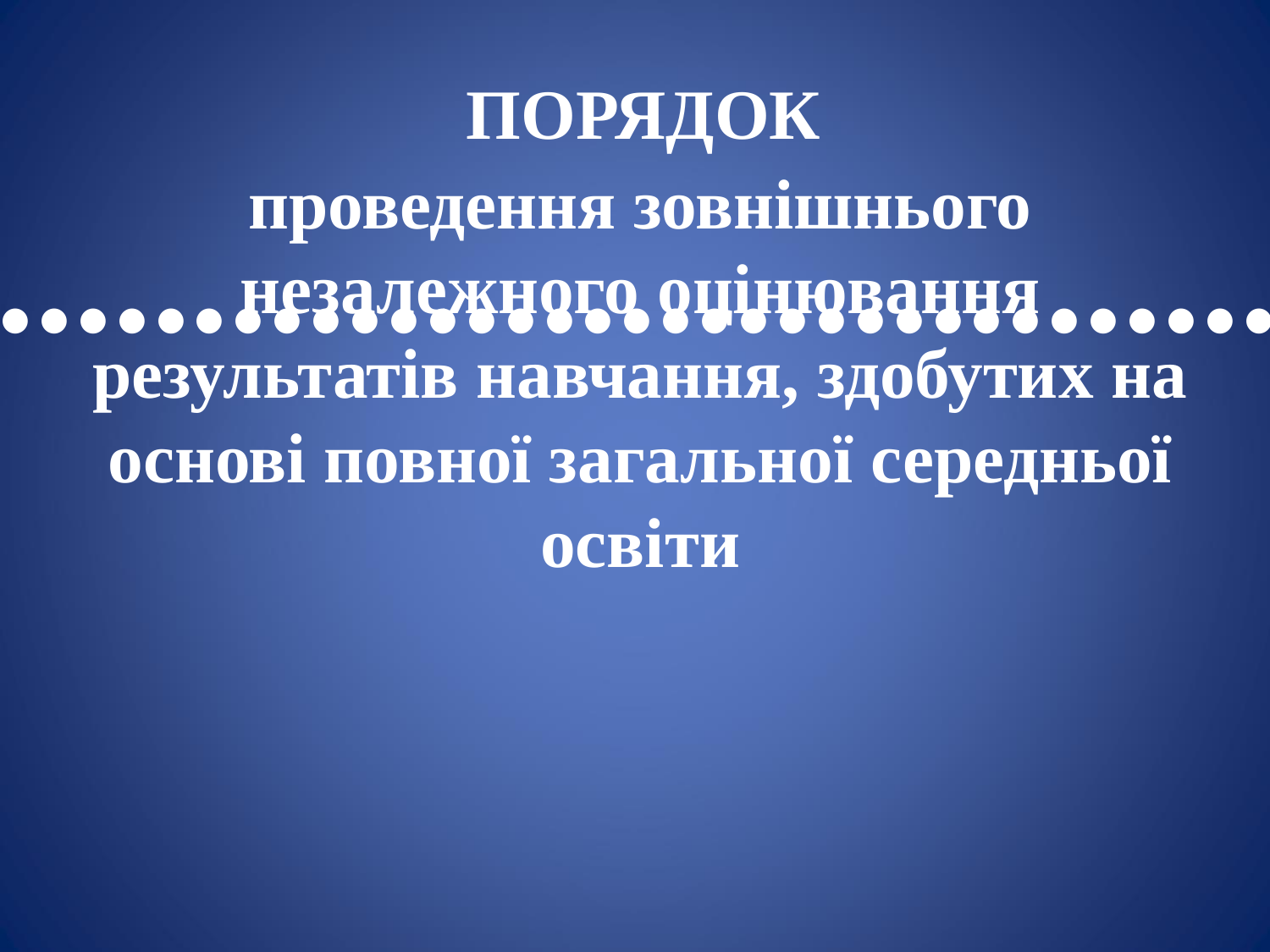

ПОРЯДОК
проведення зовнішнього незалежного оцінювання результатів навчання, здобутих на основі повної загальної середньої освіти
••••••••••••••••••••••••••••••••••